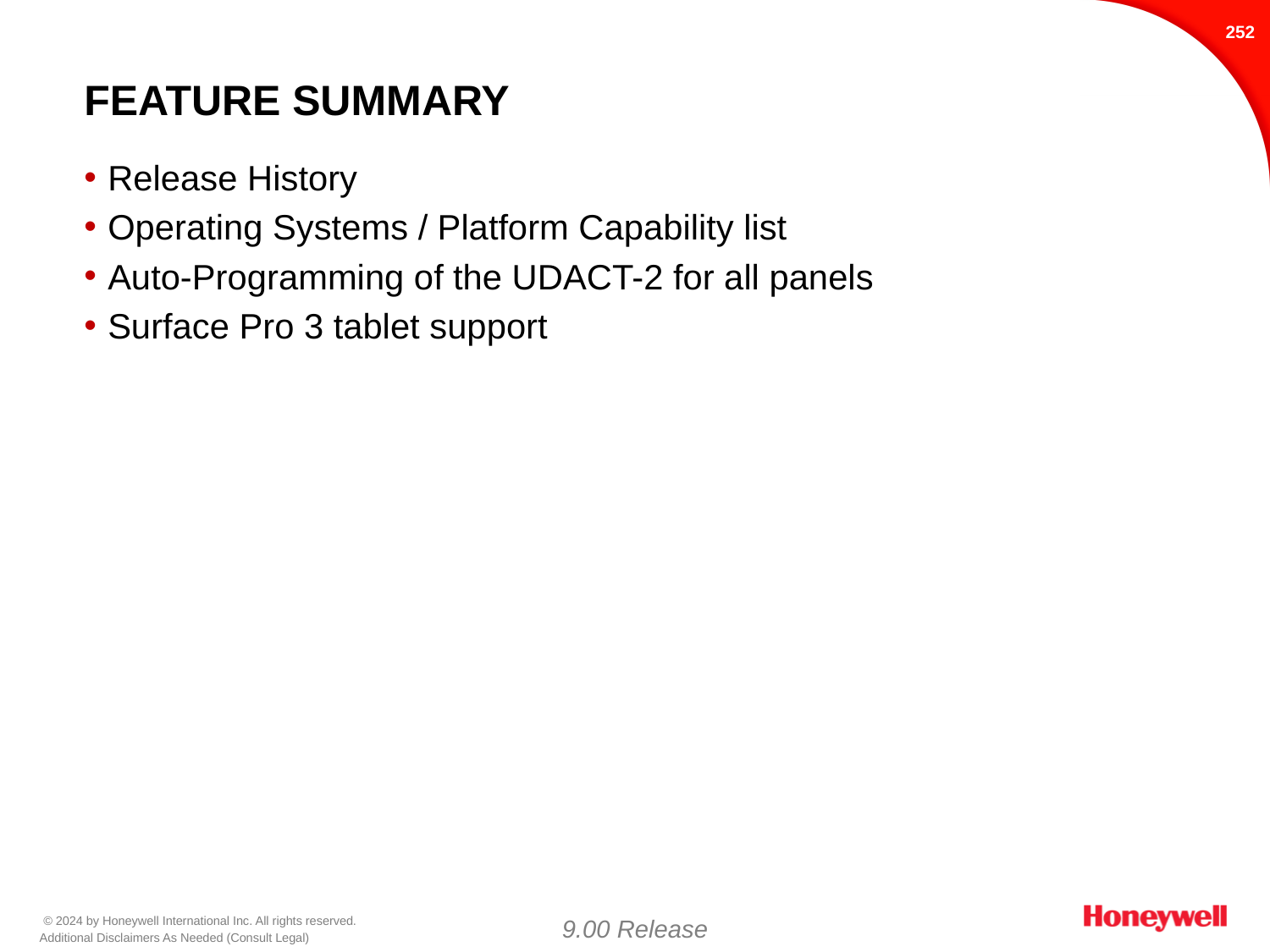

252
# Feature Summary
Release History
Operating Systems / Platform Capability list
Auto-Programming of the UDACT-2 for all panels
Surface Pro 3 tablet support
9.00 Release